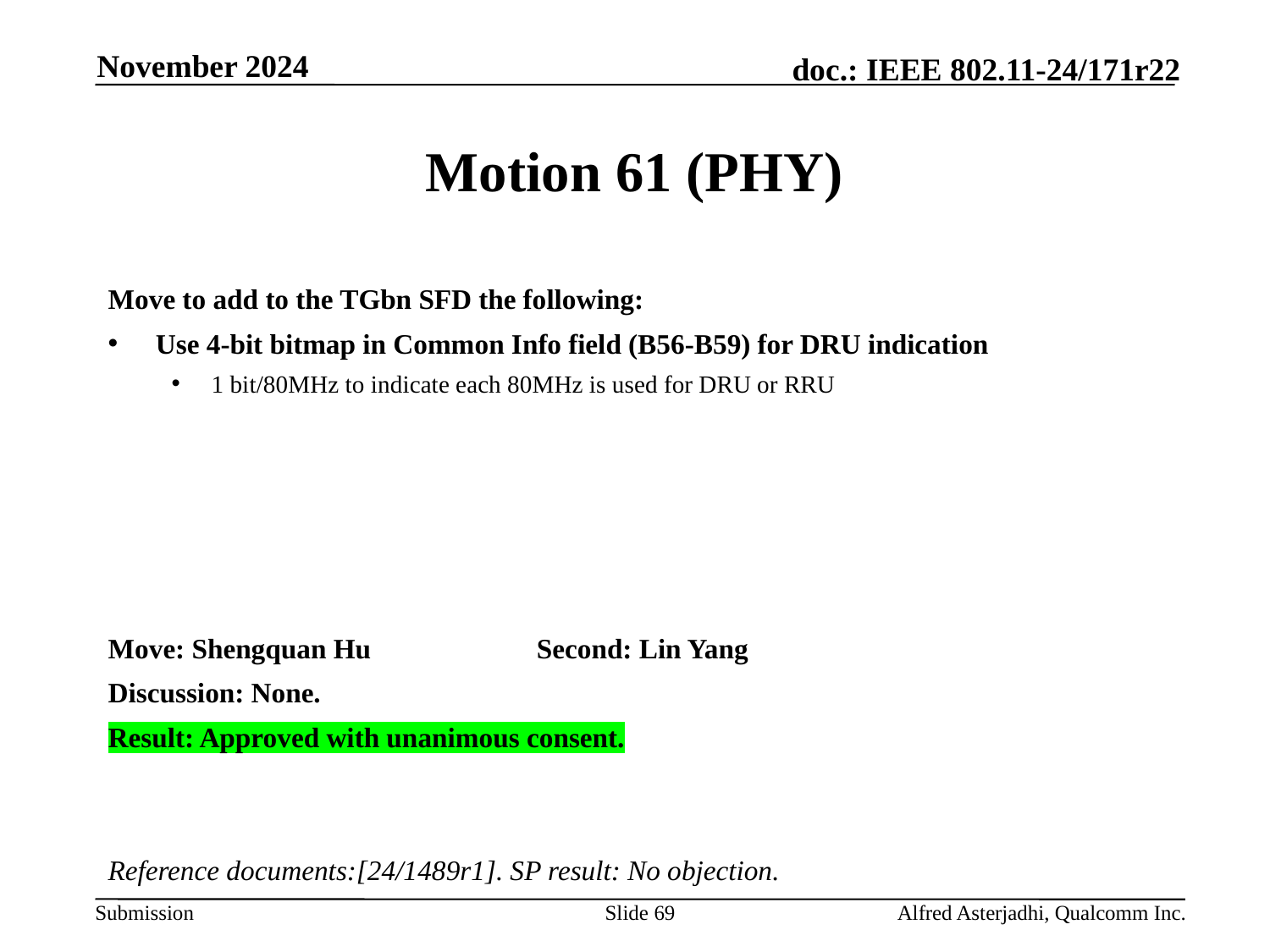

November 2024
# Motion 61 (PHY)
Move to add to the TGbn SFD the following:
Use 4-bit bitmap in Common Info field (B56-B59) for DRU indication
1 bit/80MHz to indicate each 80MHz is used for DRU or RRU

Move: Shengquan Hu 		Second: Lin Yang
Discussion: None.
Result: Approved with unanimous consent.

Reference documents:[24/1489r1]. SP result: No objection.

Slide 69
Alfred Asterjadhi, Qualcomm Inc.